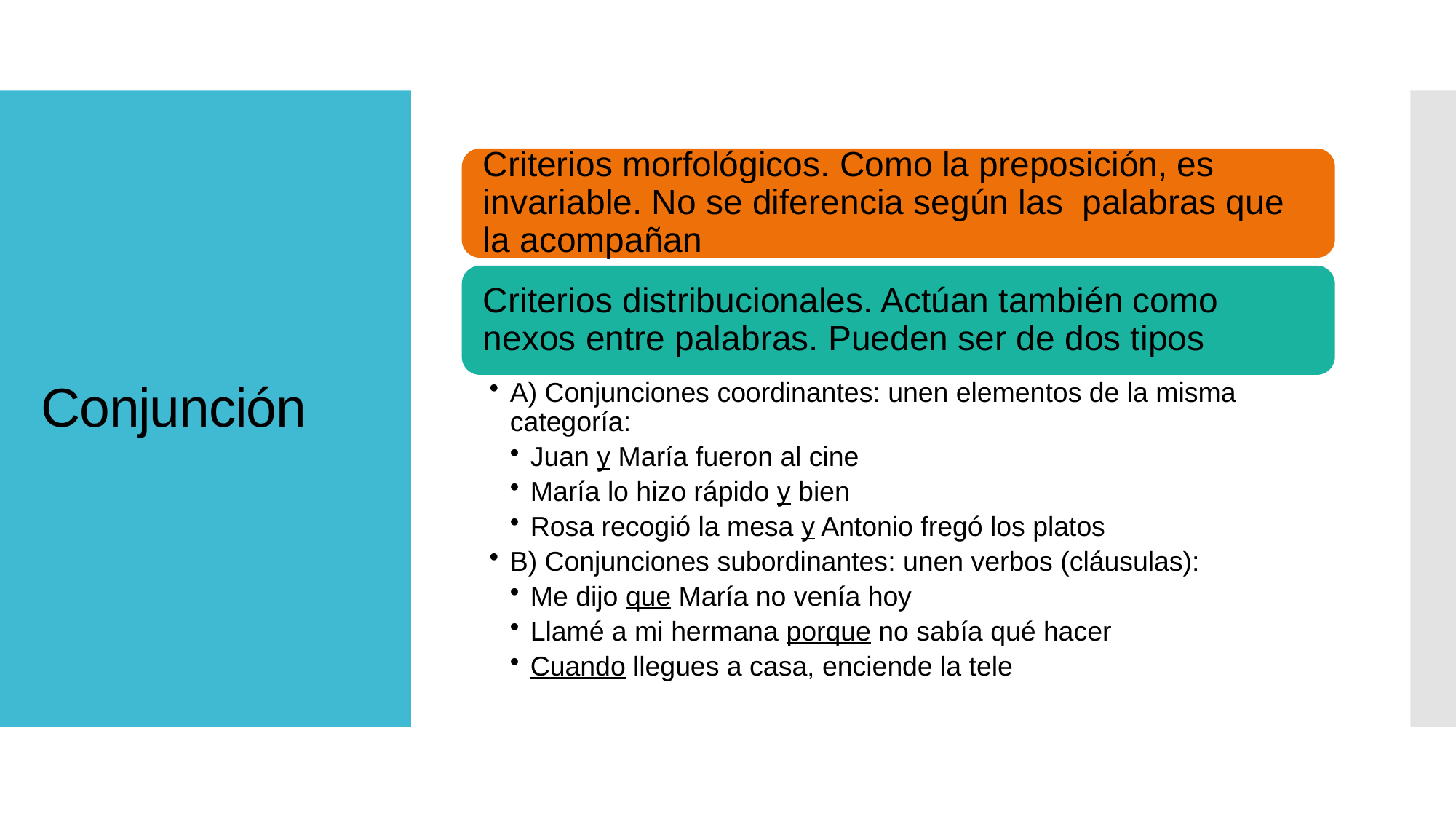

Criterios morfológicos. Como la preposición, es invariable. No se diferencia según las  palabras que la acompañan
Criterios distribucionales. Actúan también como nexos entre palabras. Pueden ser de dos tipos
A) Conjunciones coordinantes: unen elementos de la misma categoría:
Juan y María fueron al cine
María lo hizo rápido y bien
Rosa recogió la mesa y Antonio fregó los platos
B) Conjunciones subordinantes: unen verbos (cláusulas):
Me dijo que María no venía hoy
Llamé a mi hermana porque no sabía qué hacer
Cuando llegues a casa, enciende la tele
# Conjunción